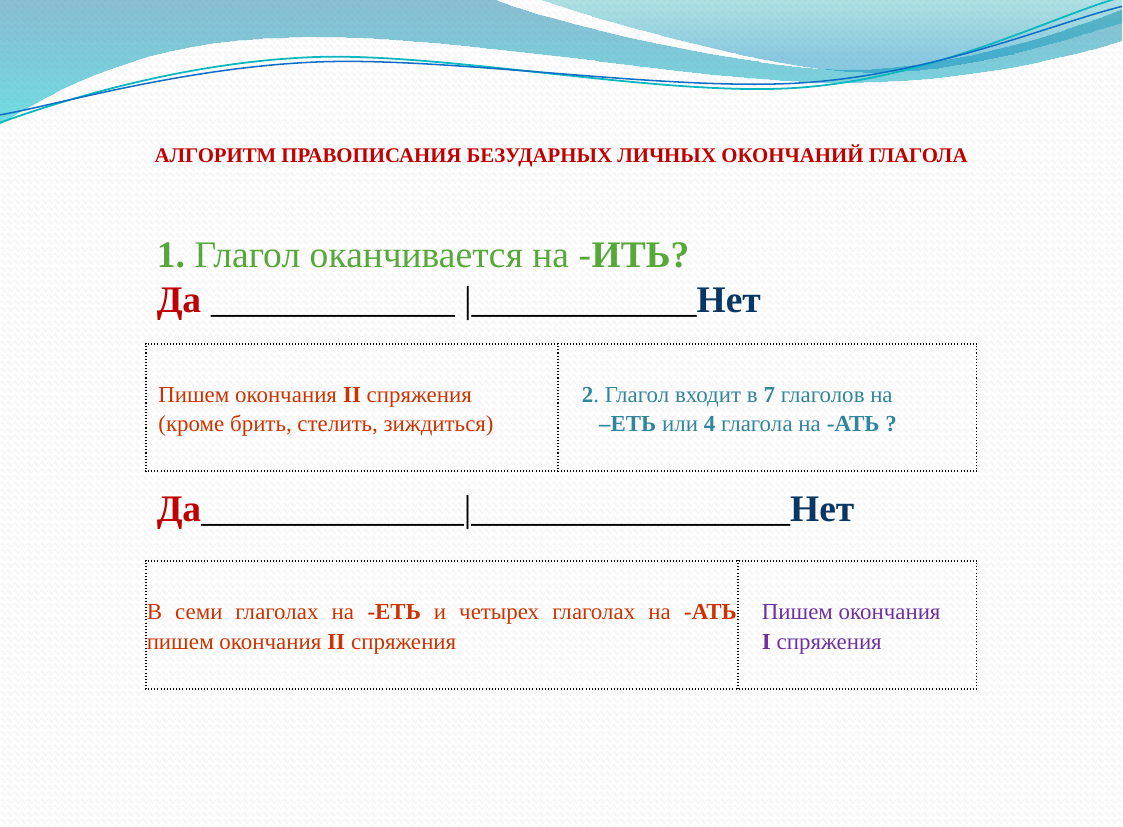

АЛГОРИТМ ПРАВОПИСАНИЯ БЕЗУДАРНЫХ ЛИЧНЫХ ОКОНЧАНИЙ ГЛАГОЛА
1. Глагол оканчивается на -ИТЬ?
Да _____________ |____________Нет
| Пишем окончания II спряжения (кроме брить, стелить, зиждиться) | 2. Глагол входит в 7 глаголов на –ЕТЬ или 4 глагола на -АТЬ ? |
| --- | --- |
Да______________|_________________Нет
| В семи глаголах на -ЕТЬ и четырех глаголах на -АТЬ пишем окончания II спряжения | Пишем окончания I спряжения |
| --- | --- |